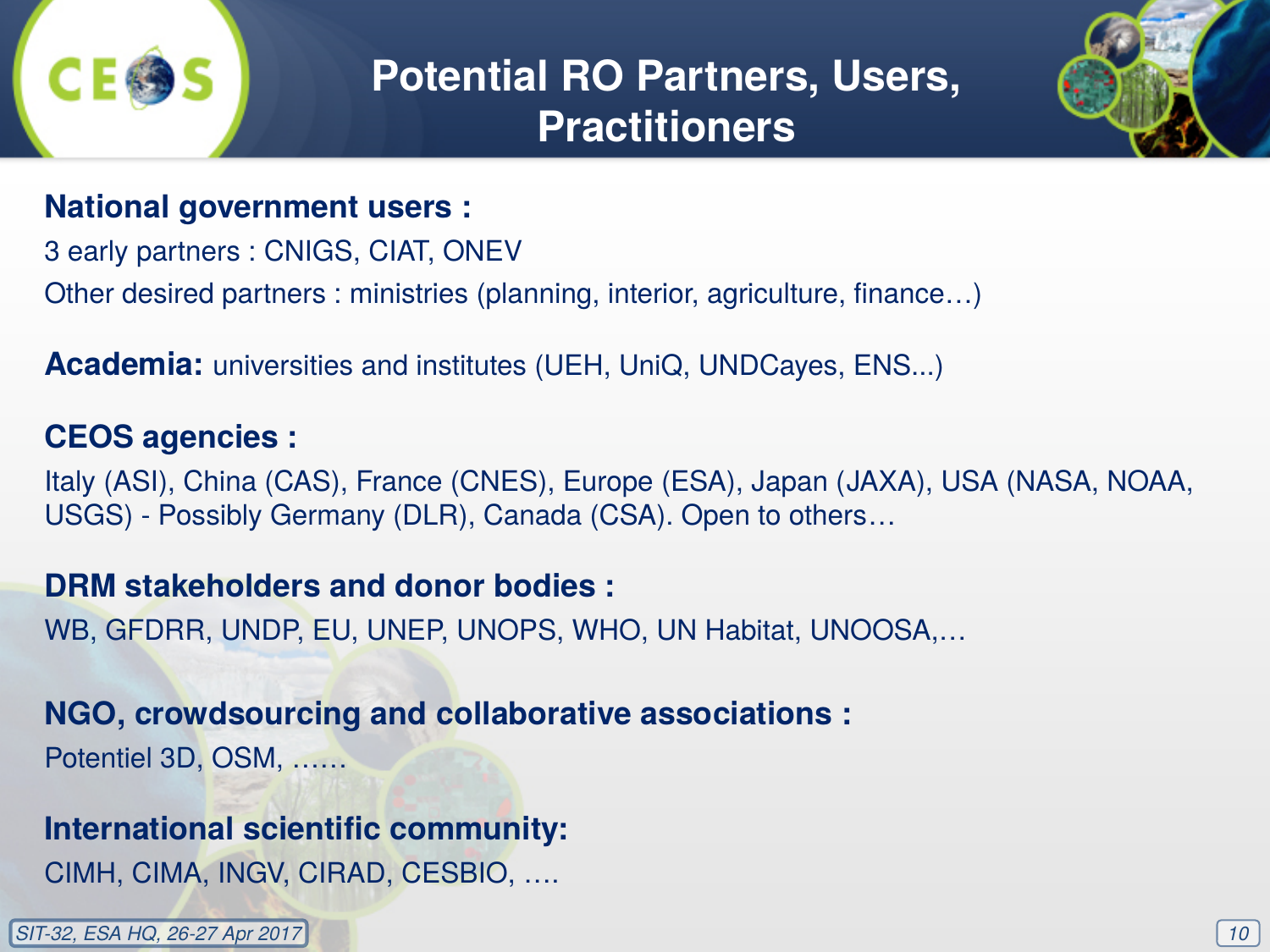

Potential RO Partners, Users, Practitioners
National government users :
3 early partners : CNIGS, CIAT, ONEV
Other desired partners : ministries (planning, interior, agriculture, finance…)

Academia: universities and institutes (UEH, UniQ, UNDCayes, ENS...)

CEOS agencies :
Italy (ASI), China (CAS), France (CNES), Europe (ESA), Japan (JAXA), USA (NASA, NOAA, USGS) - Possibly Germany (DLR), Canada (CSA). Open to others…

DRM stakeholders and donor bodies :
WB, GFDRR, UNDP, EU, UNEP, UNOPS, WHO, UN Habitat, UNOOSA,…
NGO, crowdsourcing and collaborative associations :
Potentiel 3D, OSM, ……

International scientific community:
CIMH, CIMA, INGV, CIRAD, CESBIO, ….

10